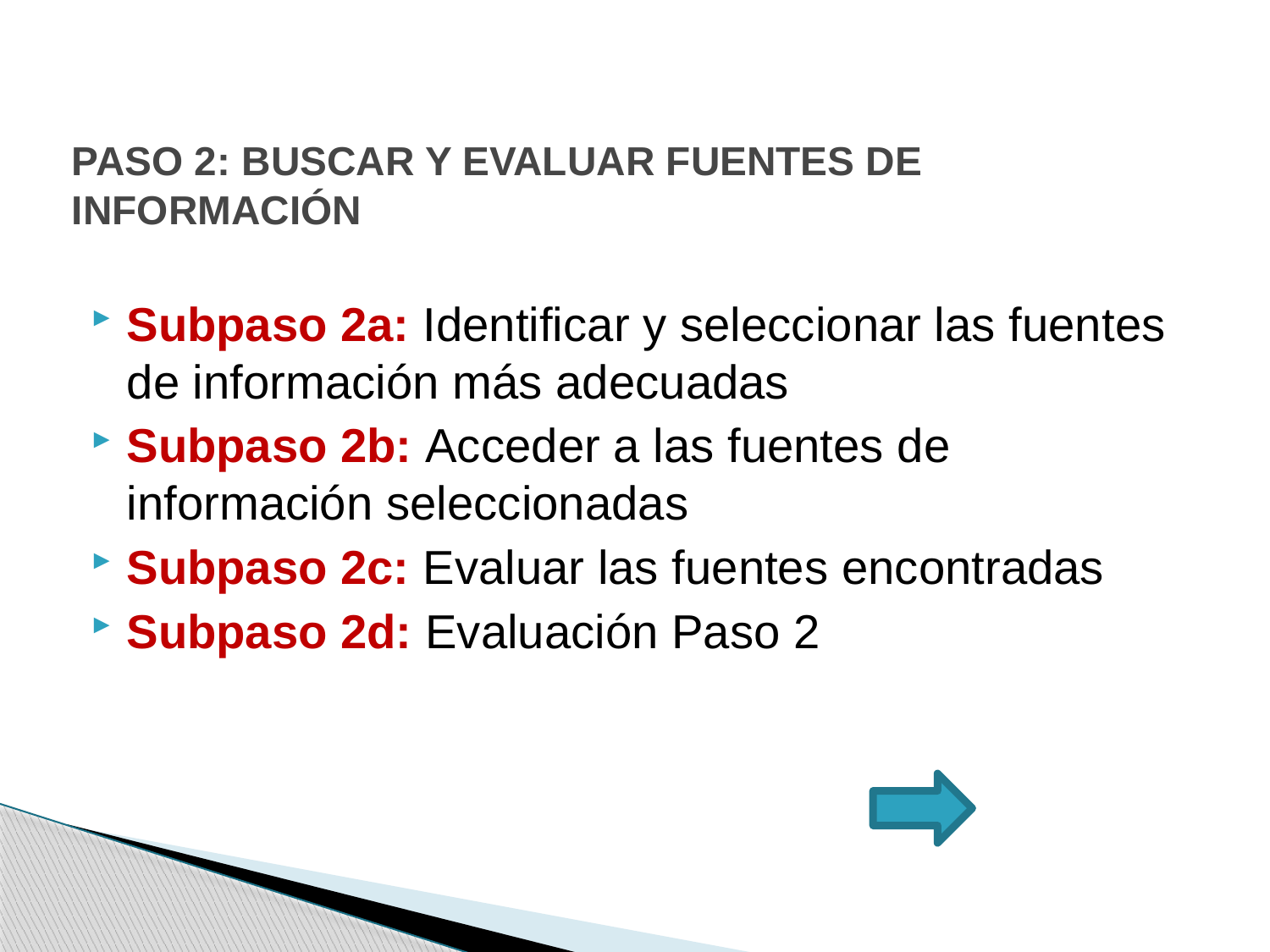

# PASO 2: BUSCAR Y EVALUAR FUENTES DE INFORMACIÓN
Subpaso 2a: Identificar y seleccionar las fuentes de información más adecuadas
Subpaso 2b: Acceder a las fuentes de información seleccionadas
Subpaso 2c: Evaluar las fuentes encontradas
Subpaso 2d: Evaluación Paso 2